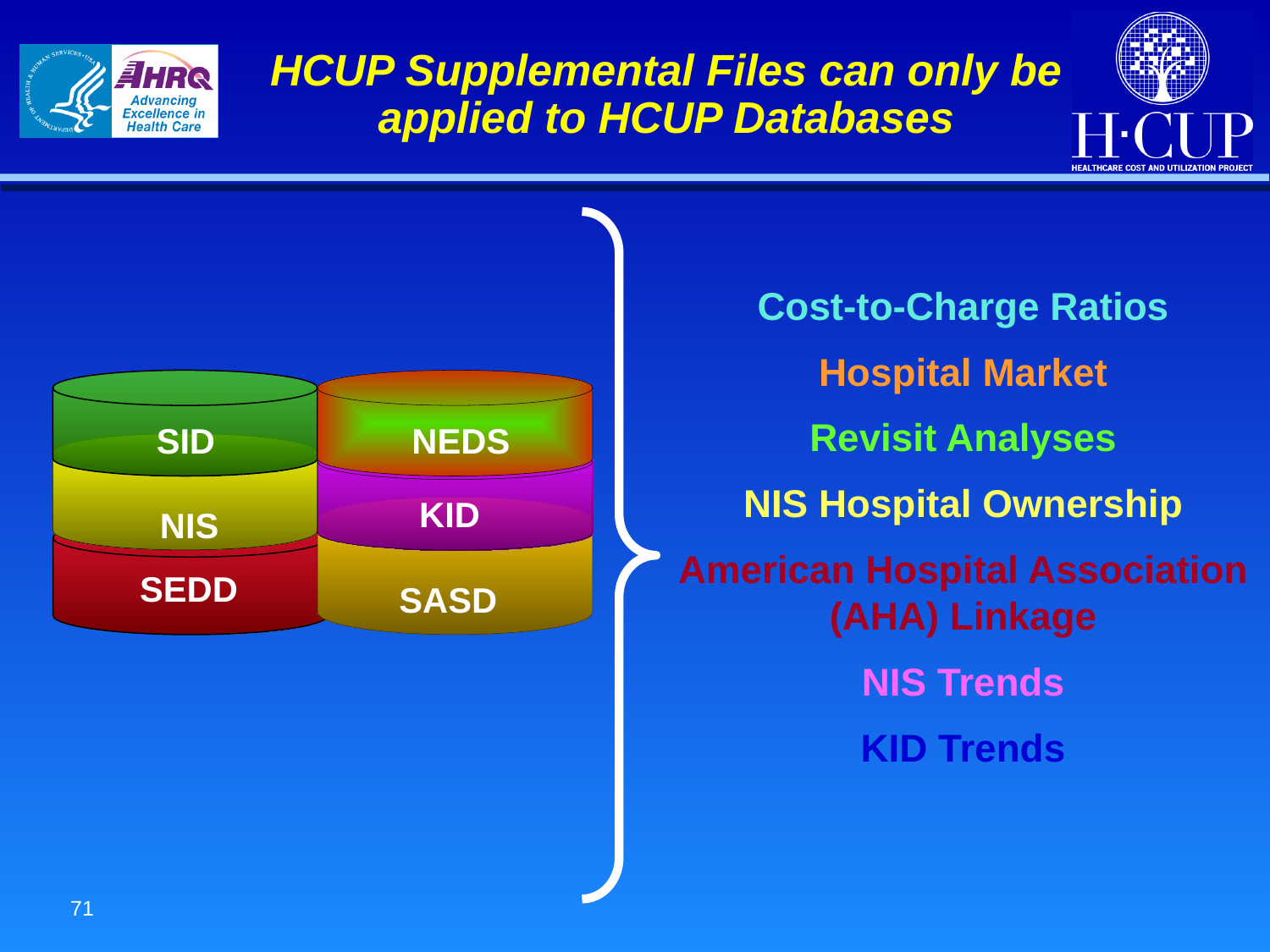

# HCUP Supplemental Files can only be applied to HCUP Databases

Cost-to-Charge Ratios
Hospital Market
Revisit Analyses
NIS Hospital Ownership
American Hospital Association (AHA) Linkage
NIS Trends
KID Trends

SID

NEDS

NIS

KID

SASD

SEDD

71